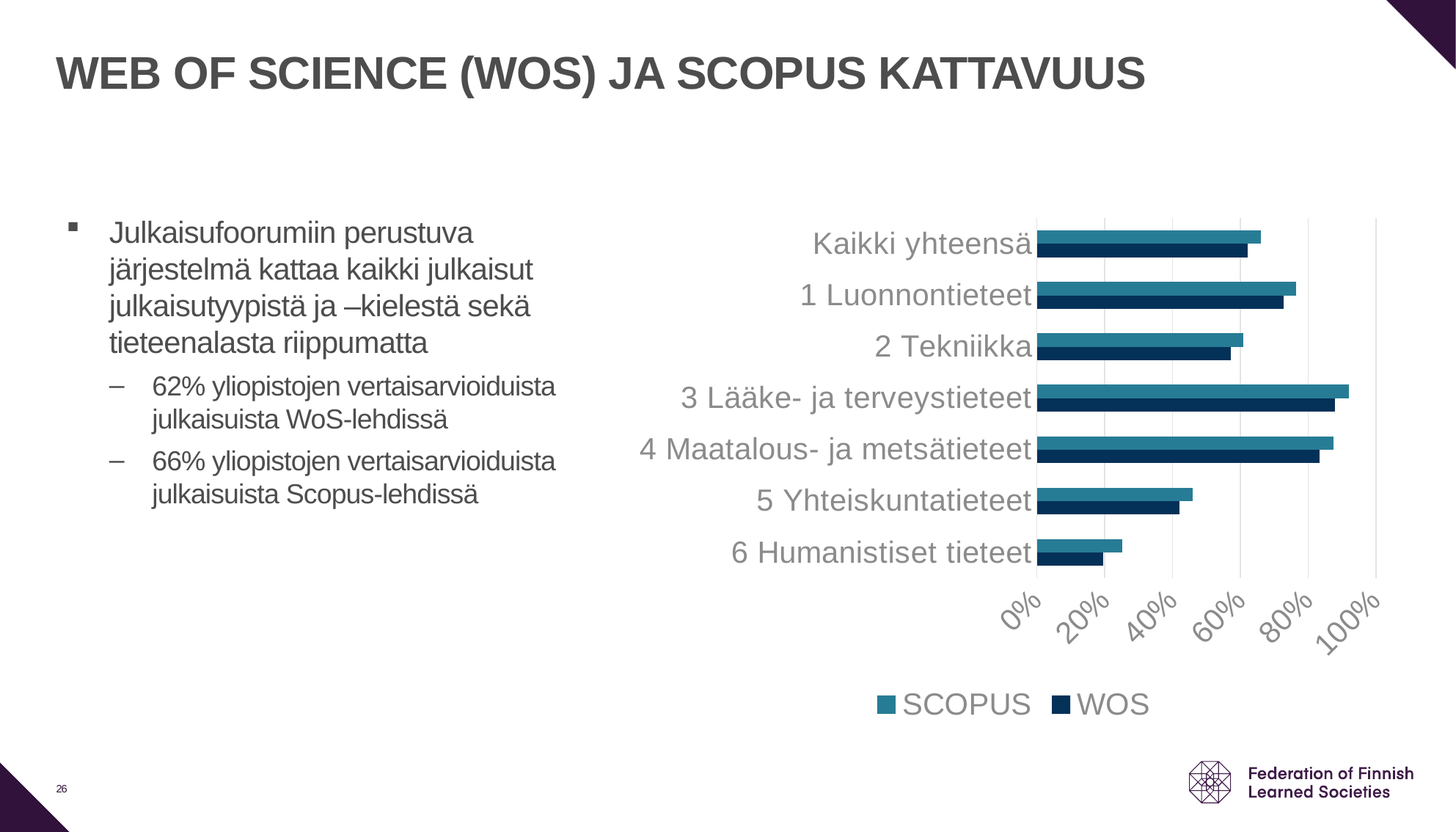

# WEB OF SCIENCE (WOS) JA SCOPUS KATTAVUUS
Julkaisufoorumiin perustuva järjestelmä kattaa kaikki julkaisut julkaisutyypistä ja –kielestä sekä tieteenalasta riippumatta
62% yliopistojen vertaisarvioiduista julkaisuista WoS-lehdissä
66% yliopistojen vertaisarvioiduista julkaisuista Scopus-lehdissä

### Chart

| Category | WOS | SCOPUS |
|---|---|---|
| 6 Humanistiset tieteet | 0.19548562484553916 | 0.25100914408106106 |
| 5 Yhteiskuntatieteet | 0.42114152087302964 | 0.4595963970206132 |
| 4 Maatalous- ja metsätieteet | 0.8347368421052631 | 0.8747368421052631 |
| 3 Lääke- ja terveystieteet | 0.8797216699801192 | 0.9194831013916501 |
| 2 Tekniikka | 0.5717727079495536 | 0.6088281139294318 |
| 1 Luonnontieteet | 0.7278819974269216 | 0.7657301858001975 |
| Kaikki yhteensä | 0.6210912600848677 | 0.6613943069442167 |
26